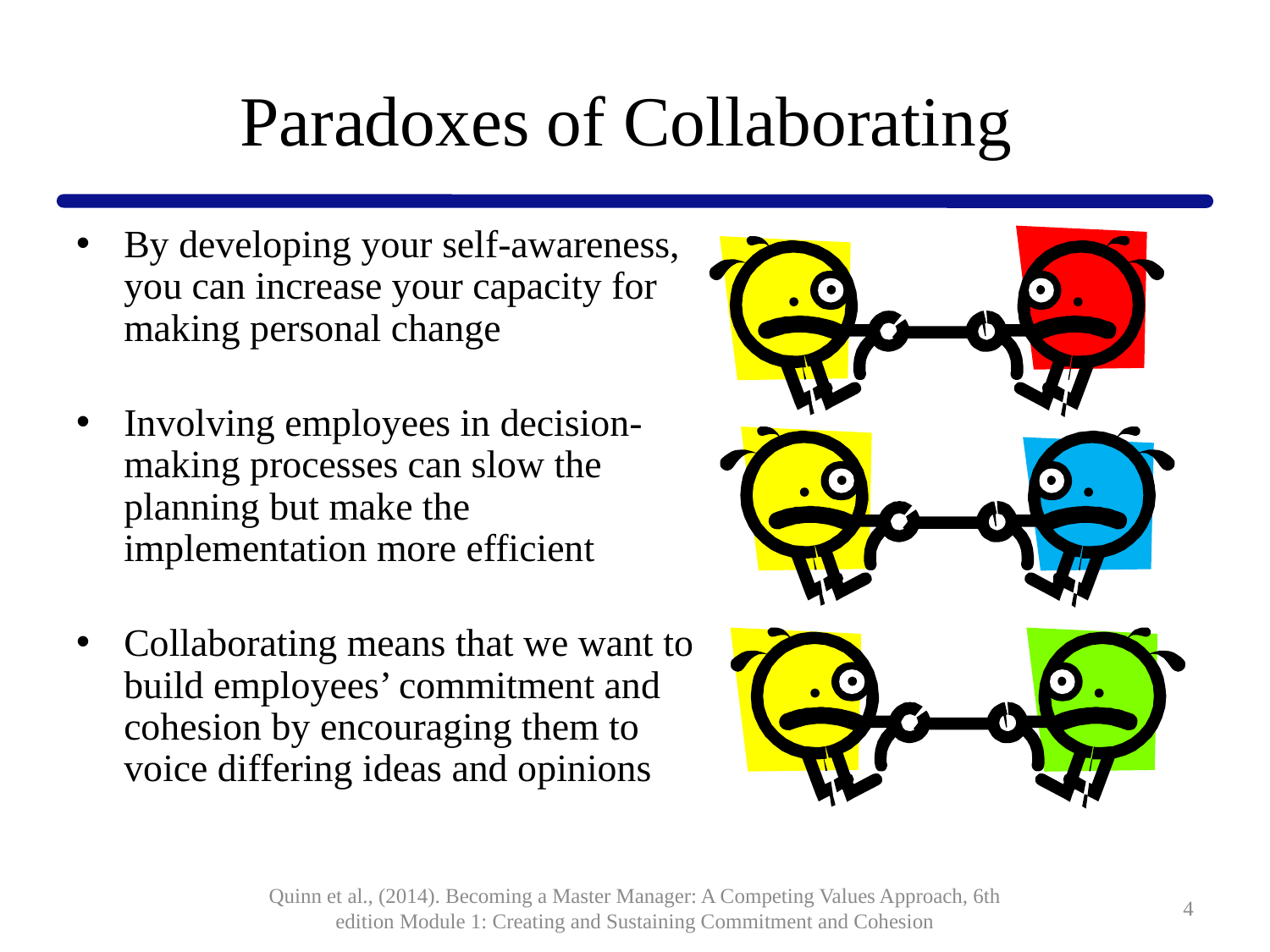

Paradoxes of Collaborating
By developing your self-awareness, you can increase your capacity for making personal change
Involving employees in decision-making processes can slow the planning but make the implementation more efficient
Collaborating means that we want to build employees’ commitment and cohesion by encouraging them to voice differing ideas and opinions

Quinn et al., (2014). Becoming a Master Manager: A Competing Values Approach, 6th edition Module 1: Creating and Sustaining Commitment and Cohesion
4